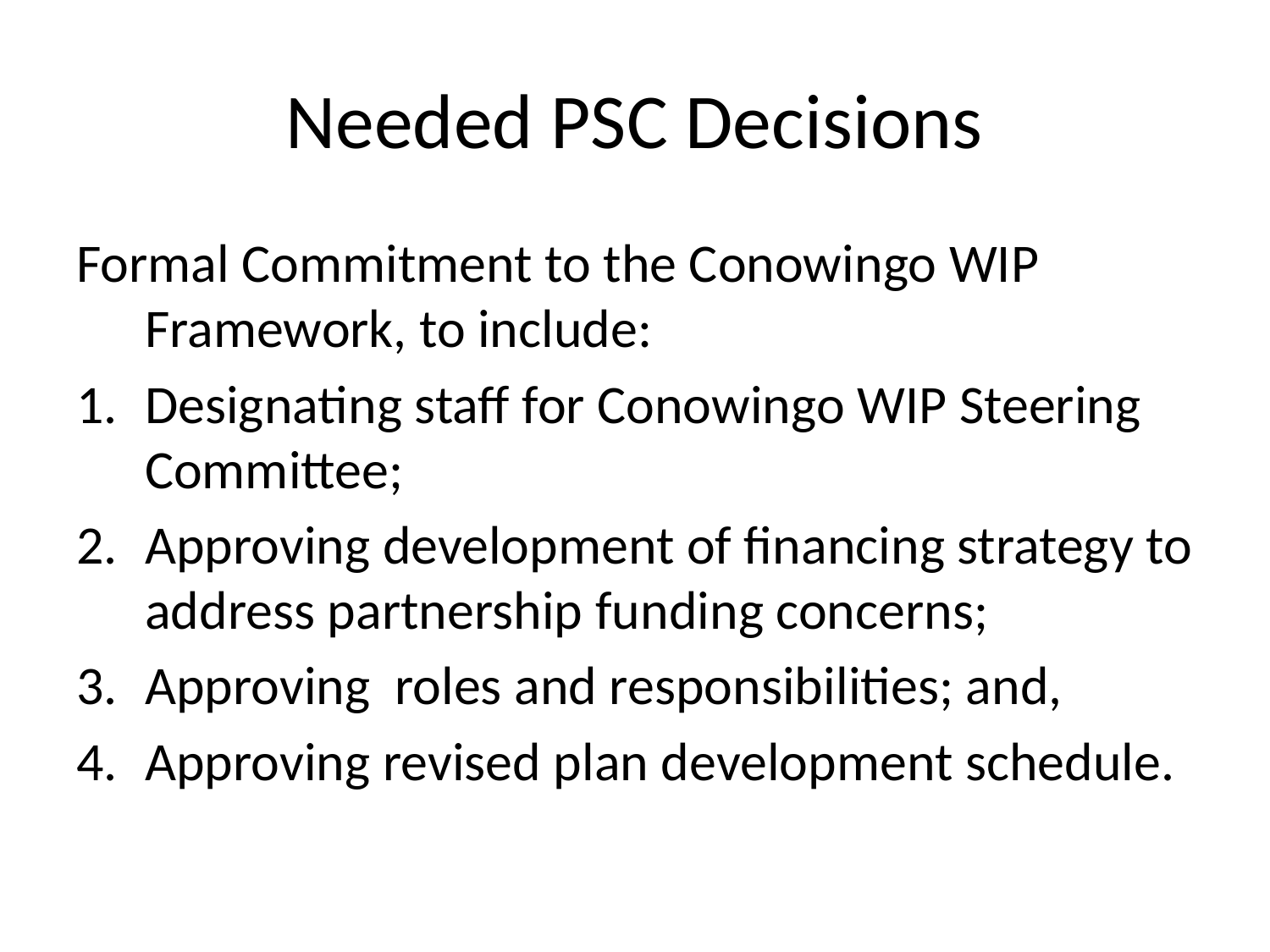

# Needed PSC Decisions
Formal Commitment to the Conowingo WIP Framework, to include:
Designating staff for Conowingo WIP Steering Committee;
Approving development of financing strategy to address partnership funding concerns;
Approving  roles and responsibilities; and,
Approving revised plan development schedule.